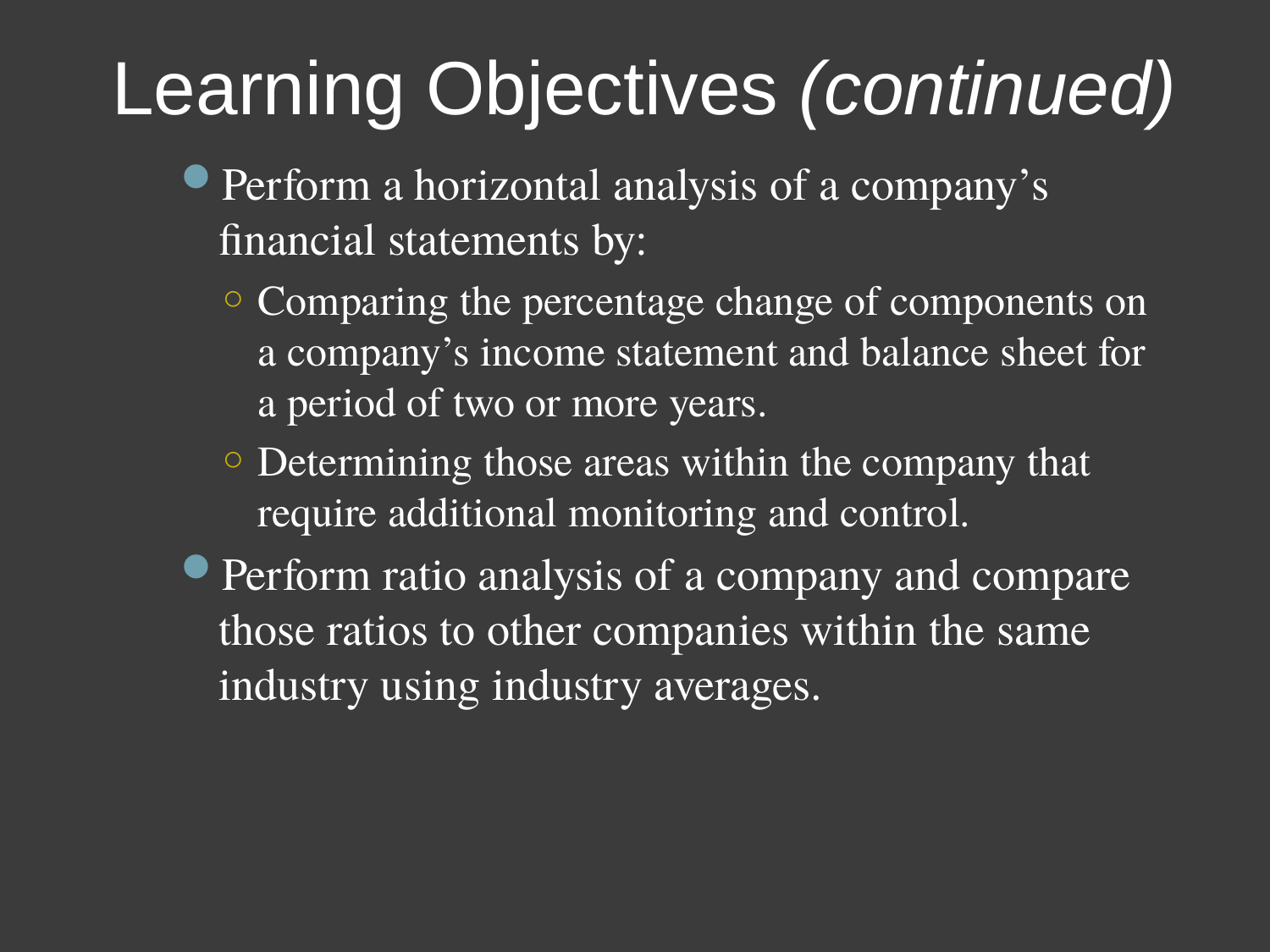

# Learning Objectives (continued)
Perform a horizontal analysis of a company’s financial statements by:
Comparing the percentage change of components on a company’s income statement and balance sheet for a period of two or more years.
Determining those areas within the company that require additional monitoring and control.
Perform ratio analysis of a company and compare those ratios to other companies within the same industry using industry averages.